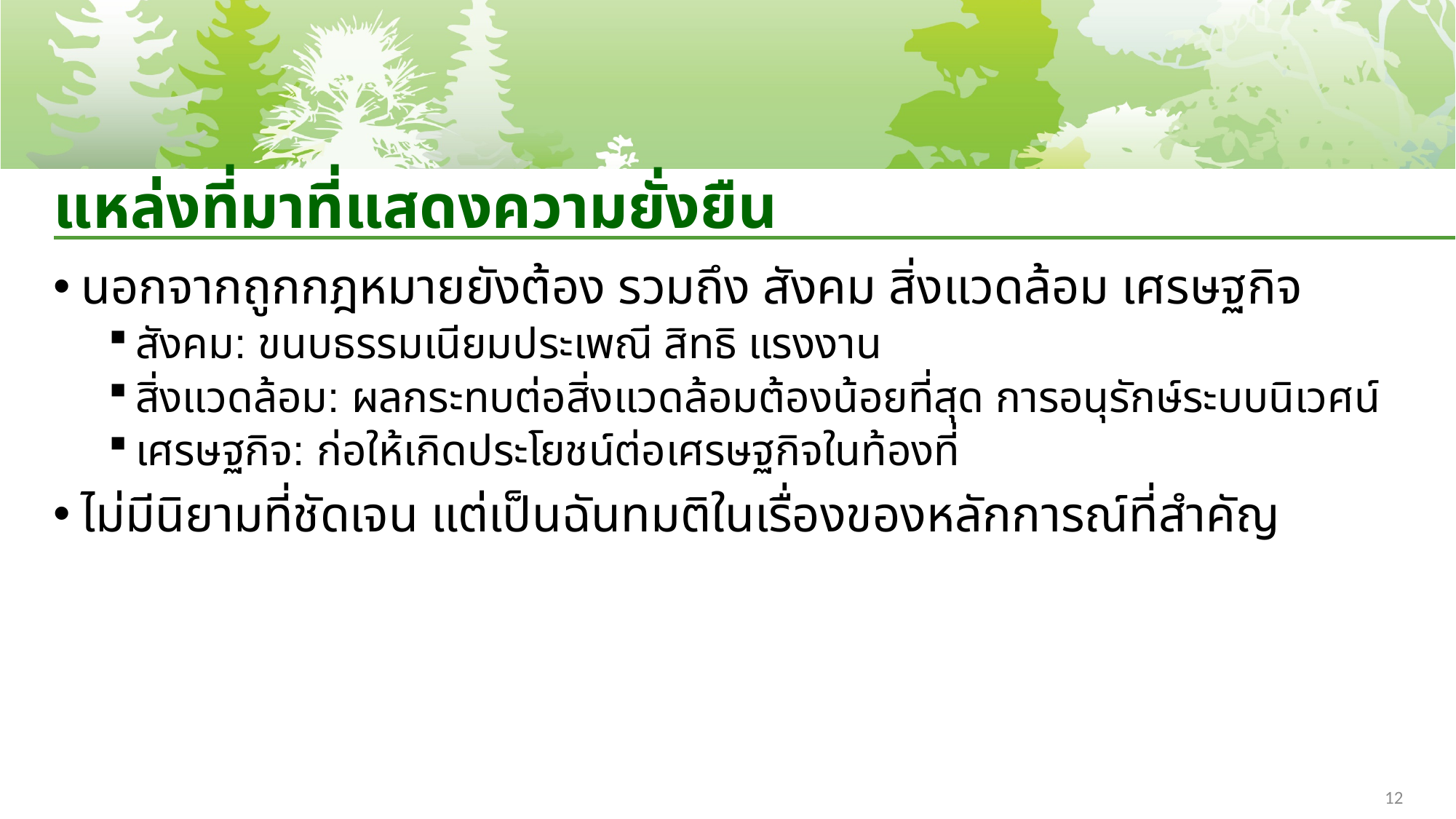

# แหล่งที่มาที่แสดงความยั่งยืน
นอกจากถูกกฎหมายยังต้อง รวมถึง สังคม สิ่งแวดล้อม เศรษฐกิจ
สังคม: ขนบธรรมเนียมประเพณี สิทธิ แรงงาน
สิ่งแวดล้อม: ผลกระทบต่อสิ่งแวดล้อมต้องน้อยที่สุด การอนุรักษ์ระบบนิเวศน์
เศรษฐกิจ: ก่อให้เกิดประโยชน์ต่อเศรษฐกิจในท้องที่
ไม่มีนิยามที่ชัดเจน แต่เป็นฉันทมติในเรื่องของหลักการณ์ที่สำคัญ
12